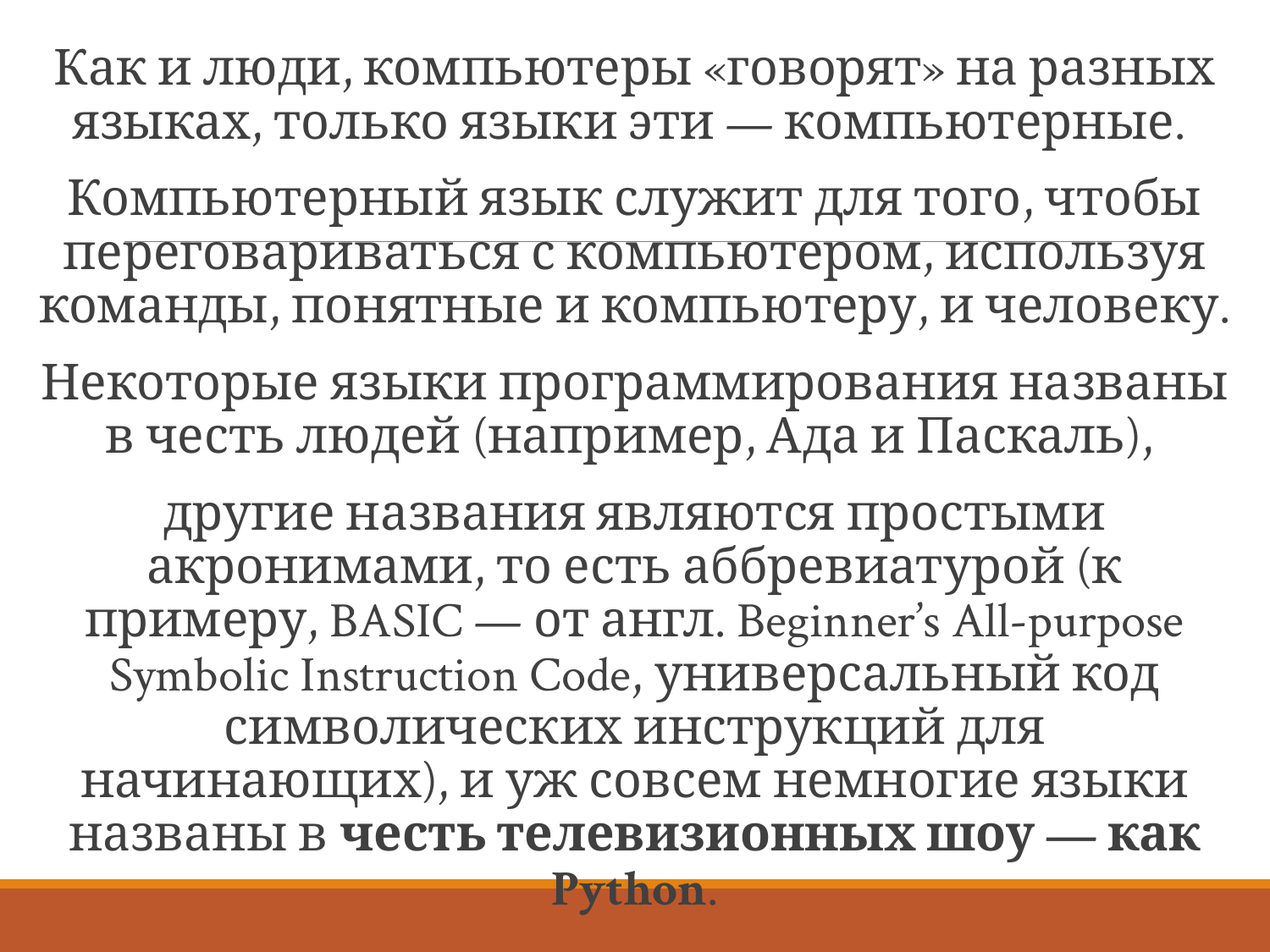

Как и люди, компьютеры «говорят» на разных языках, только языки эти — компьютерные.
Компьютерный язык служит для того, чтобы переговариваться с компьютером, используя команды, понятные и компьютеру, и человеку.
Некоторые языки программирования названы в честь людей (например, Ада и Паскаль),
другие названия являются простыми акронимами, то есть аббревиатурой (к примеру, BASIC — от англ. Beginner’s All-purpose Symbolic Instruction Code, универсальный код символических инструкций для начинающих), и уж совсем немногие языки названы в честь телевизионных шоу — как Python.